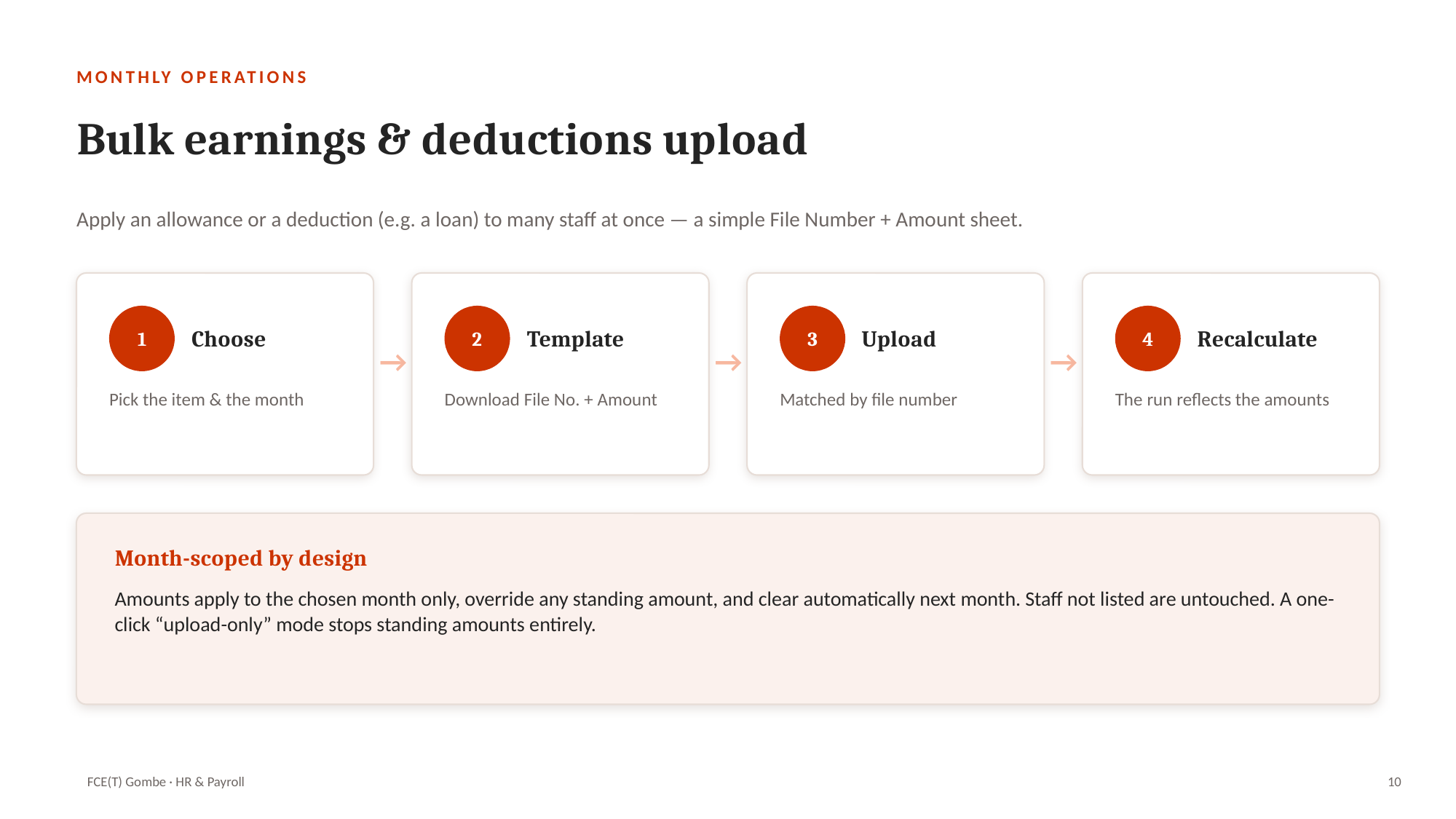

MONTHLY OPERATIONS
Bulk earnings & deductions upload
Apply an allowance or a deduction (e.g. a loan) to many staff at once — a simple File Number + Amount sheet.

1

2

3

4
Choose
Template
Upload
Recalculate
→
→
→
Pick the item & the month
Download File No. + Amount
Matched by file number
The run reflects the amounts

Month-scoped by design
Amounts apply to the chosen month only, override any standing amount, and clear automatically next month. Staff not listed are untouched. A one-click “upload-only” mode stops standing amounts entirely.
FCE(T) Gombe · HR & Payroll
10